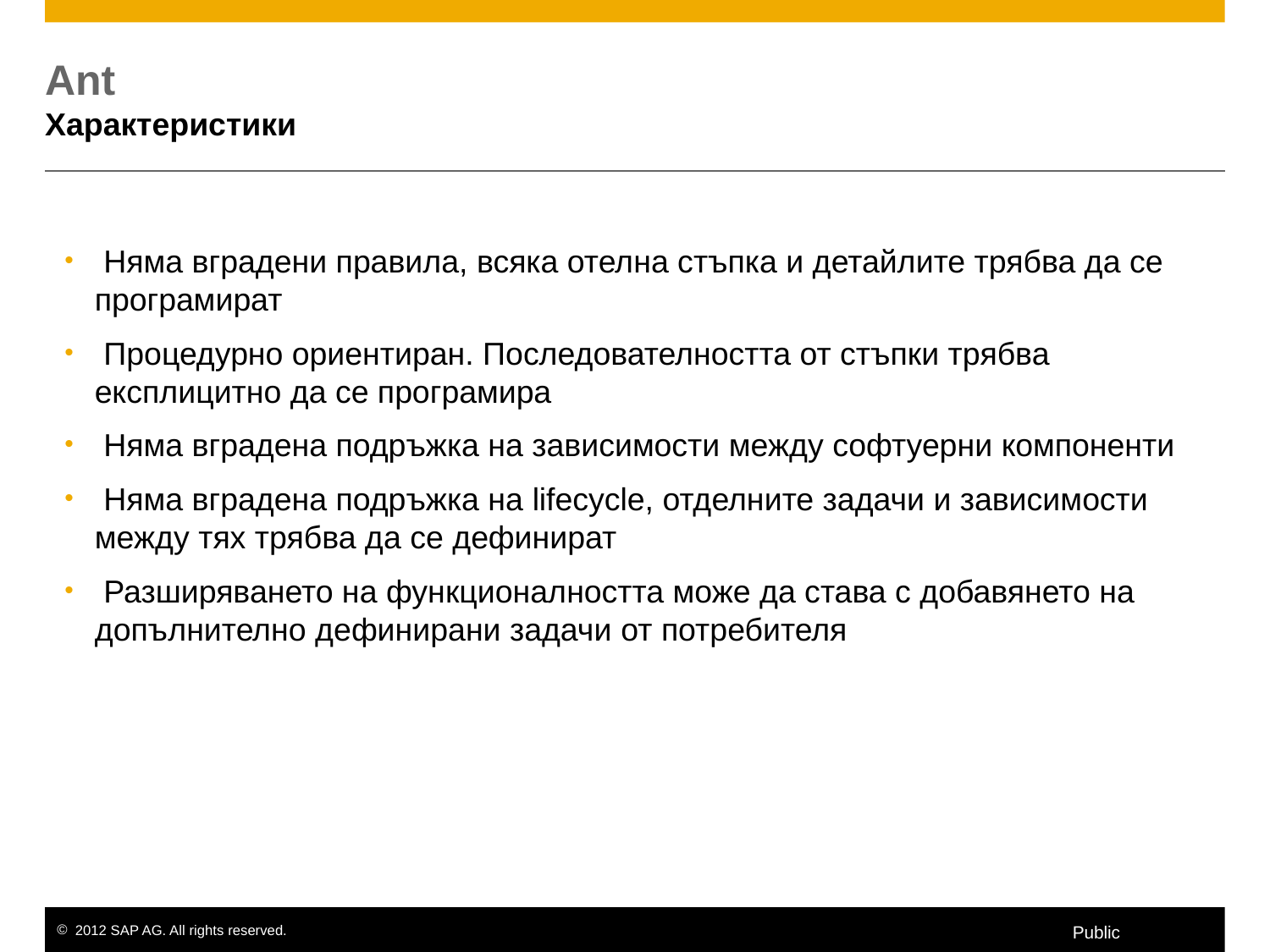

# Ant Характеристики
 Няма вградени правила, всяка отелна стъпка и детайлите трябва да се програмират
 Процедурно ориентиран. Последователността от стъпки трябва експлицитно да се програмира
 Няма вградена подръжка на зависимости между софтуерни компоненти
 Няма вградена подръжка на lifecycle, отделните задачи и зависимости между тях трябва да се дефинират
 Разширяването на функционалността може да става с добавянето на допълнително дефинирани задачи от потребителя